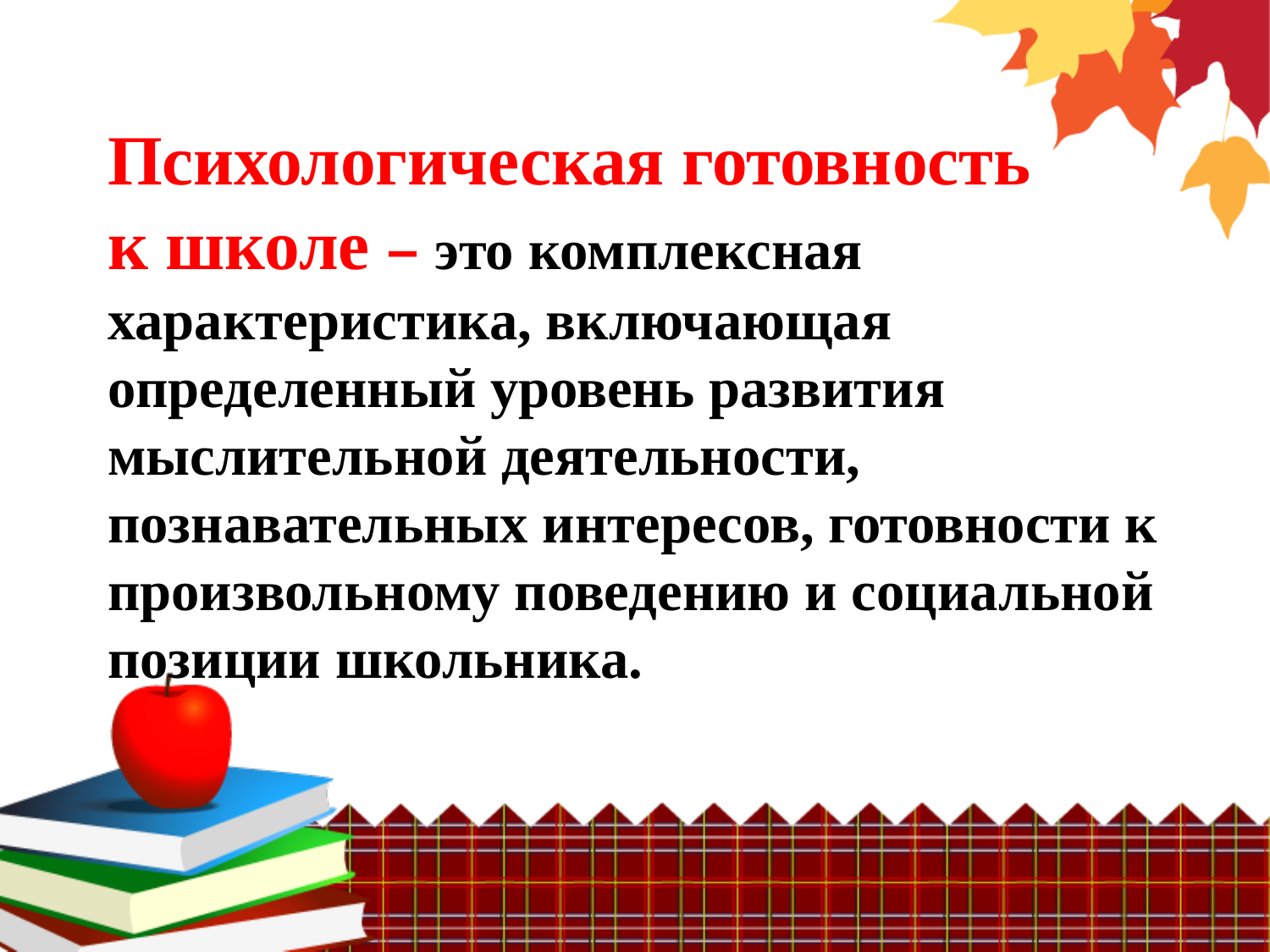

# Психологическая готовность к школе – это комплексная характеристика, включающая определенный уровень развития мыслительной деятельности, познавательных интересов, готовности к произвольному поведению и социальной позиции школьника.